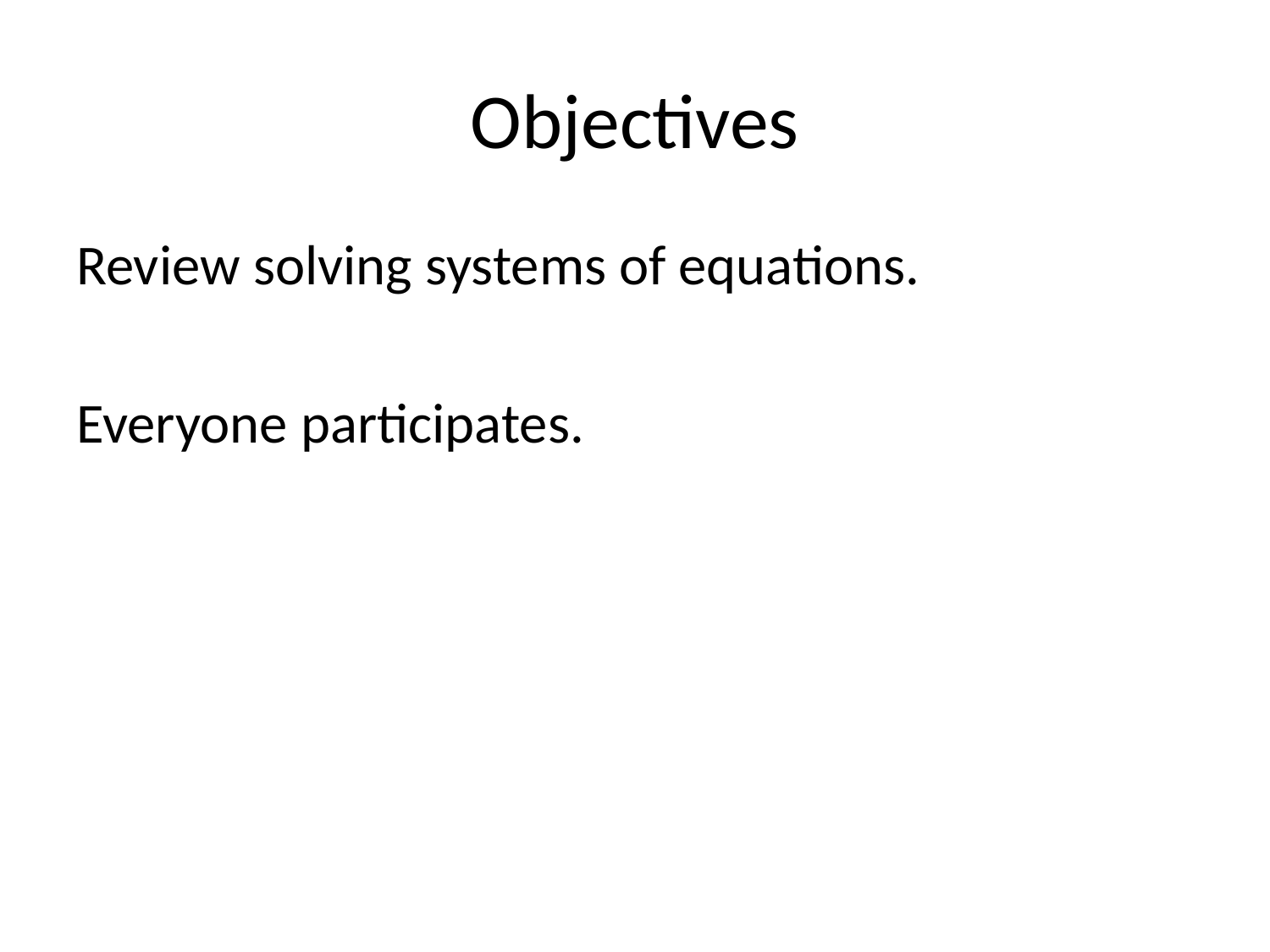

# Objectives
Review solving systems of equations.

Everyone participates.